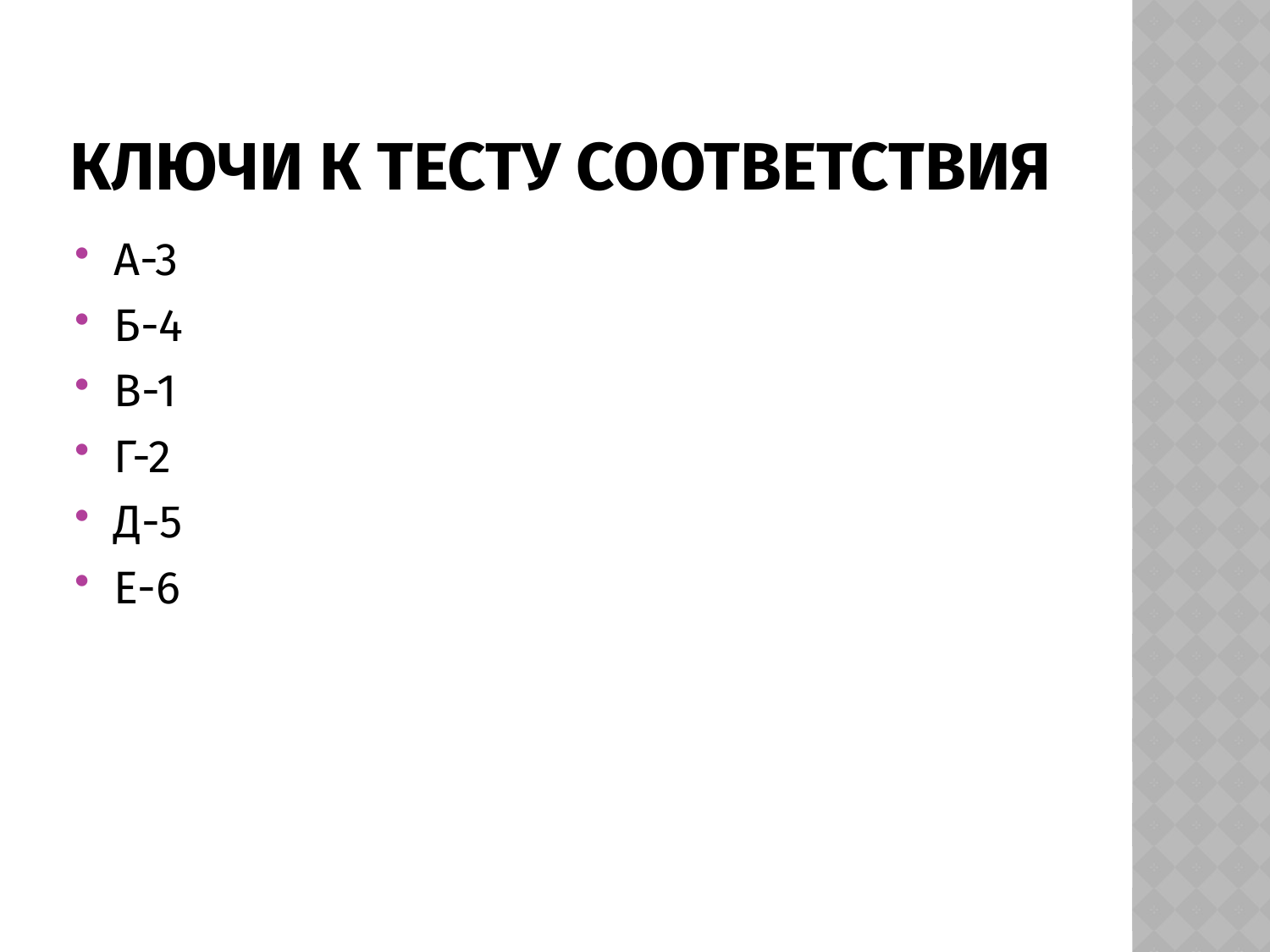

# Ключи к тесту соответствия
А-3
Б-4
В-1
Г-2
Д-5
Е-6